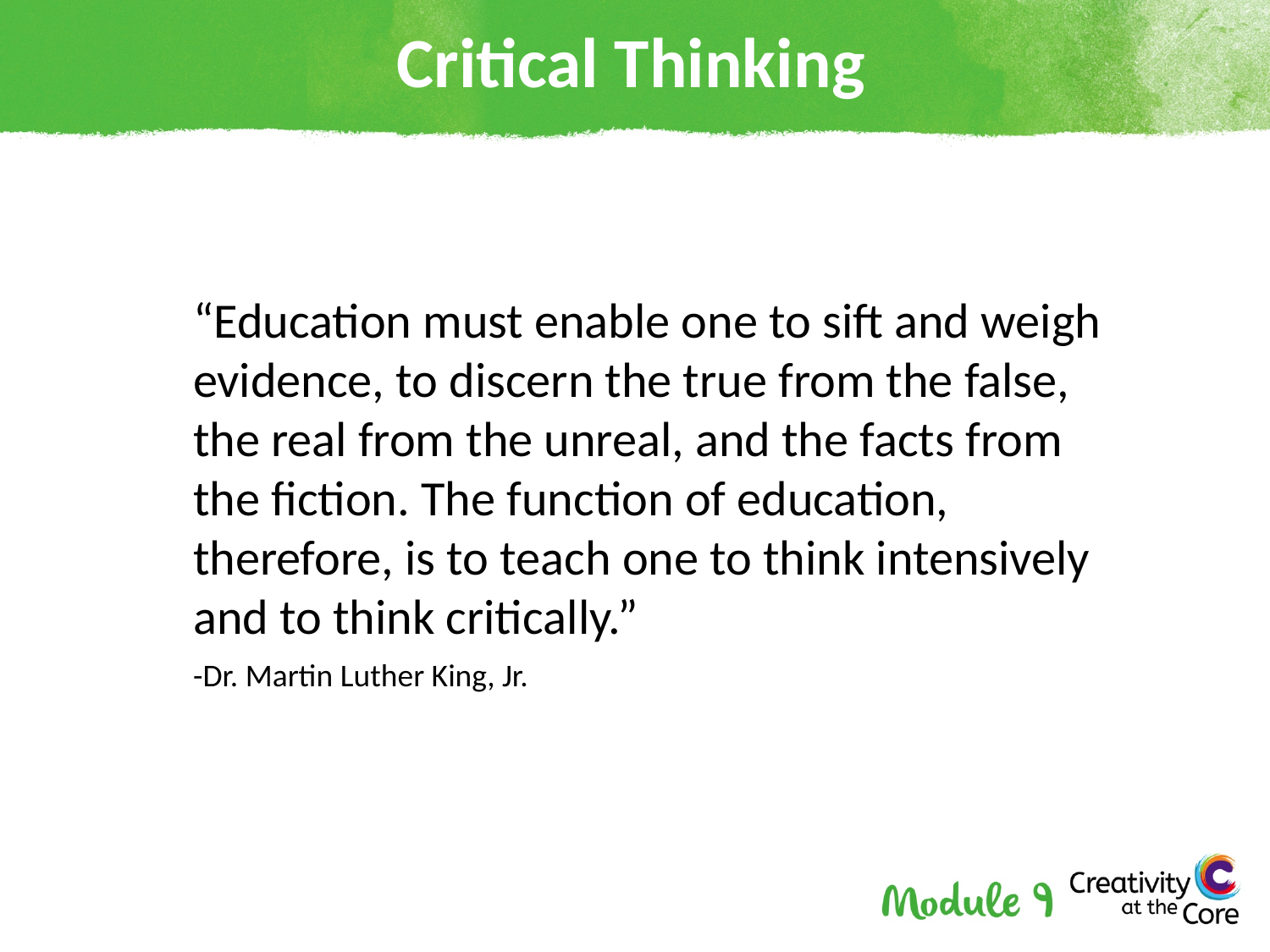

# Critical Thinking

“Education must enable one to sift and weigh evidence, to discern the true from the false, the real from the unreal, and the facts from the fiction. The function of education, therefore, is to teach one to think intensively and to think critically.”
-Dr. Martin Luther King, Jr.